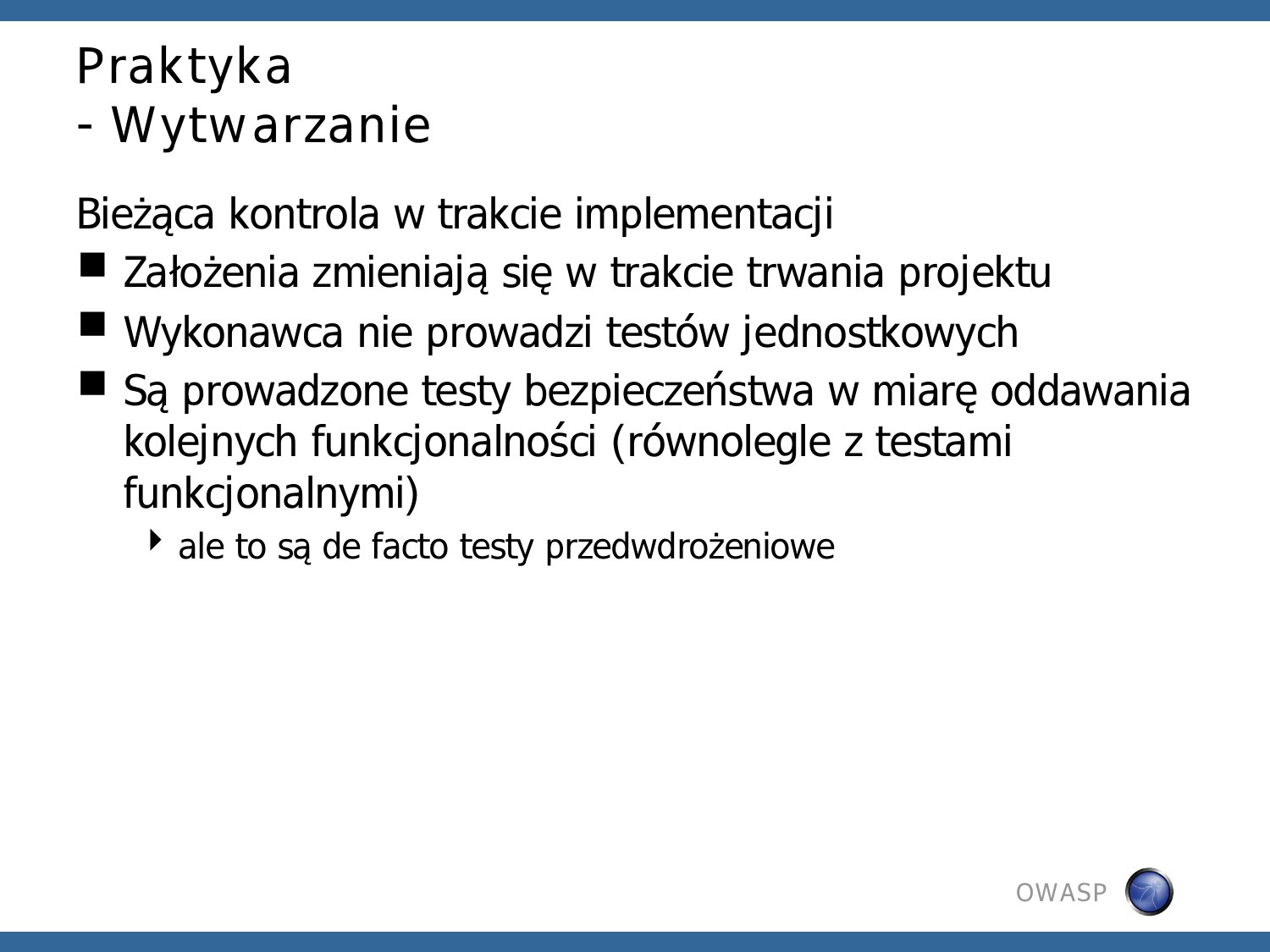

# Praktyka - Wytwarzanie
Bieżąca kontrola w trakcie implementacji
Założenia zmieniają się w trakcie trwania projektu
Wykonawca nie prowadzi testów jednostkowych
Są prowadzone testy bezpieczeństwa w miarę oddawania kolejnych funkcjonalności (równolegle z testami funkcjonalnymi)
ale to są de facto testy przedwdrożeniowe